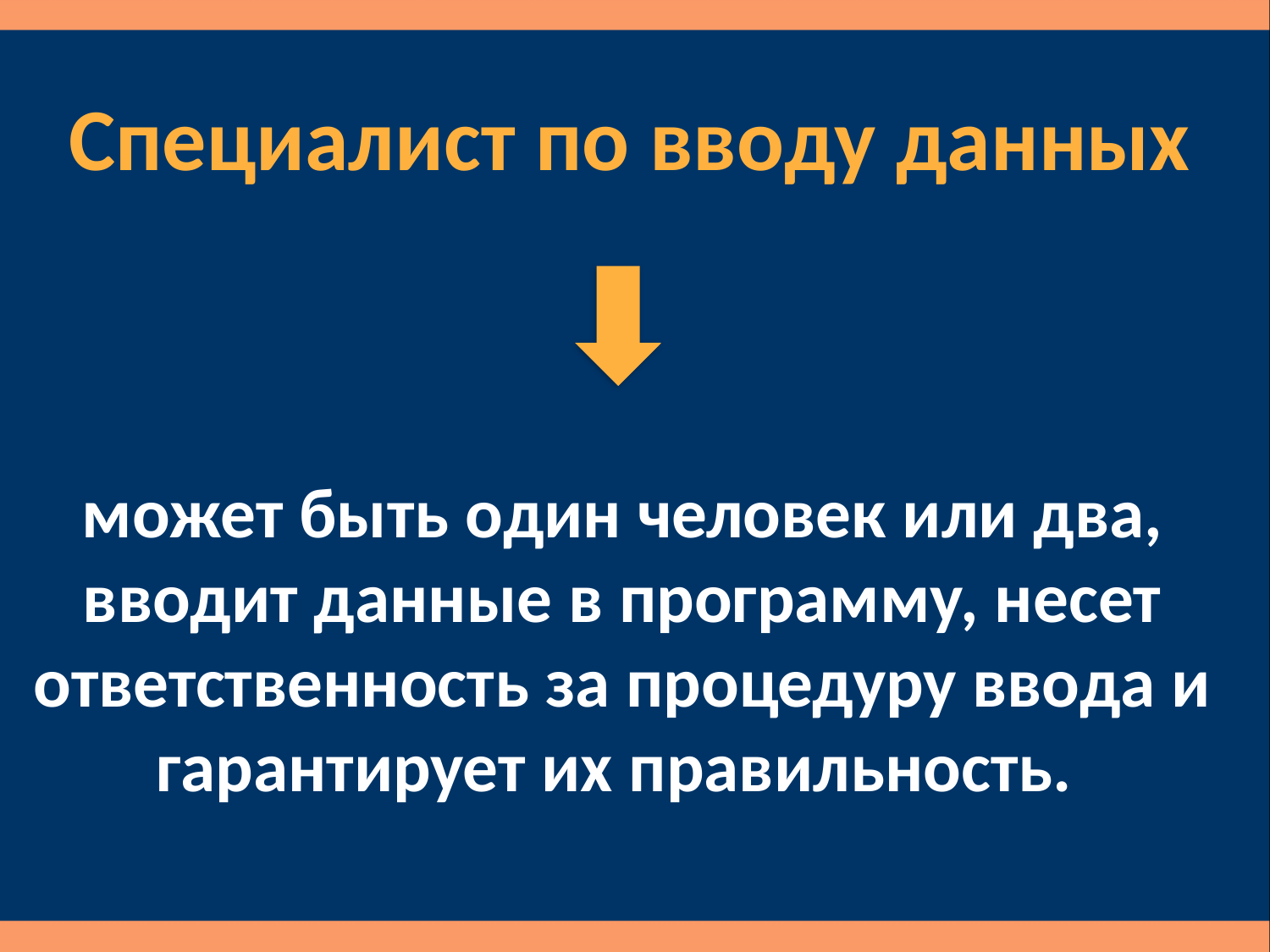

Специалист по вводу данных

может быть один человек или два, вводит данные в программу, несет ответственность за процедуру ввода и гарантирует их правильность.